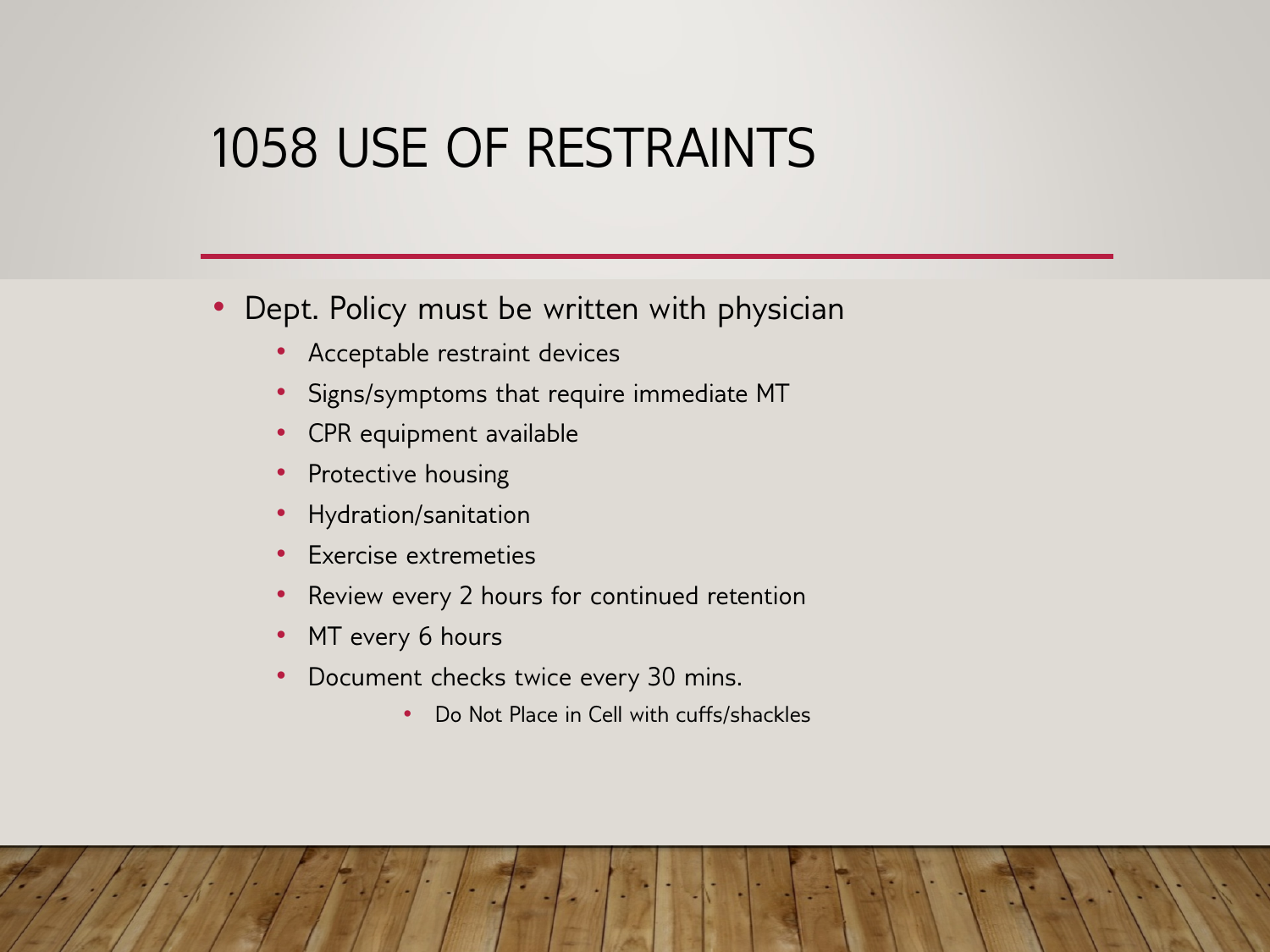

# 1058 USE OF RESTRAINTS
Dept. Policy must be written with physician
Acceptable restraint devices
Signs/symptoms that require immediate MT
CPR equipment available
Protective housing
Hydration/sanitation
Exercise extremeties
Review every 2 hours for continued retention
MT every 6 hours
Document checks twice every 30 mins.
Do Not Place in Cell with cuffs/shackles